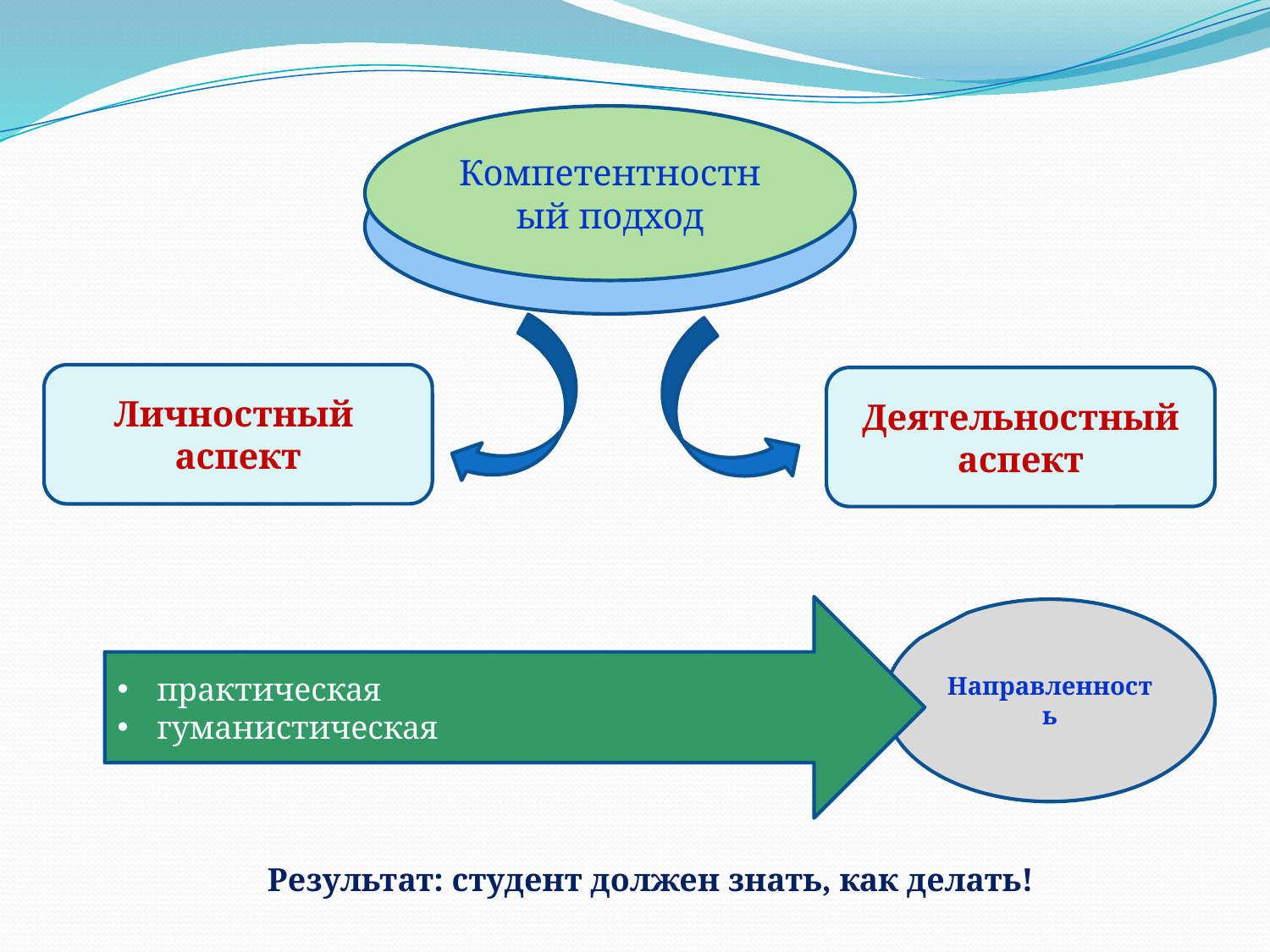

Компетентностный подход

Личностный
аспект

Деятельностный аспект

практическая
гуманистическая
Направленность
Результат: студент должен знать, как делать!